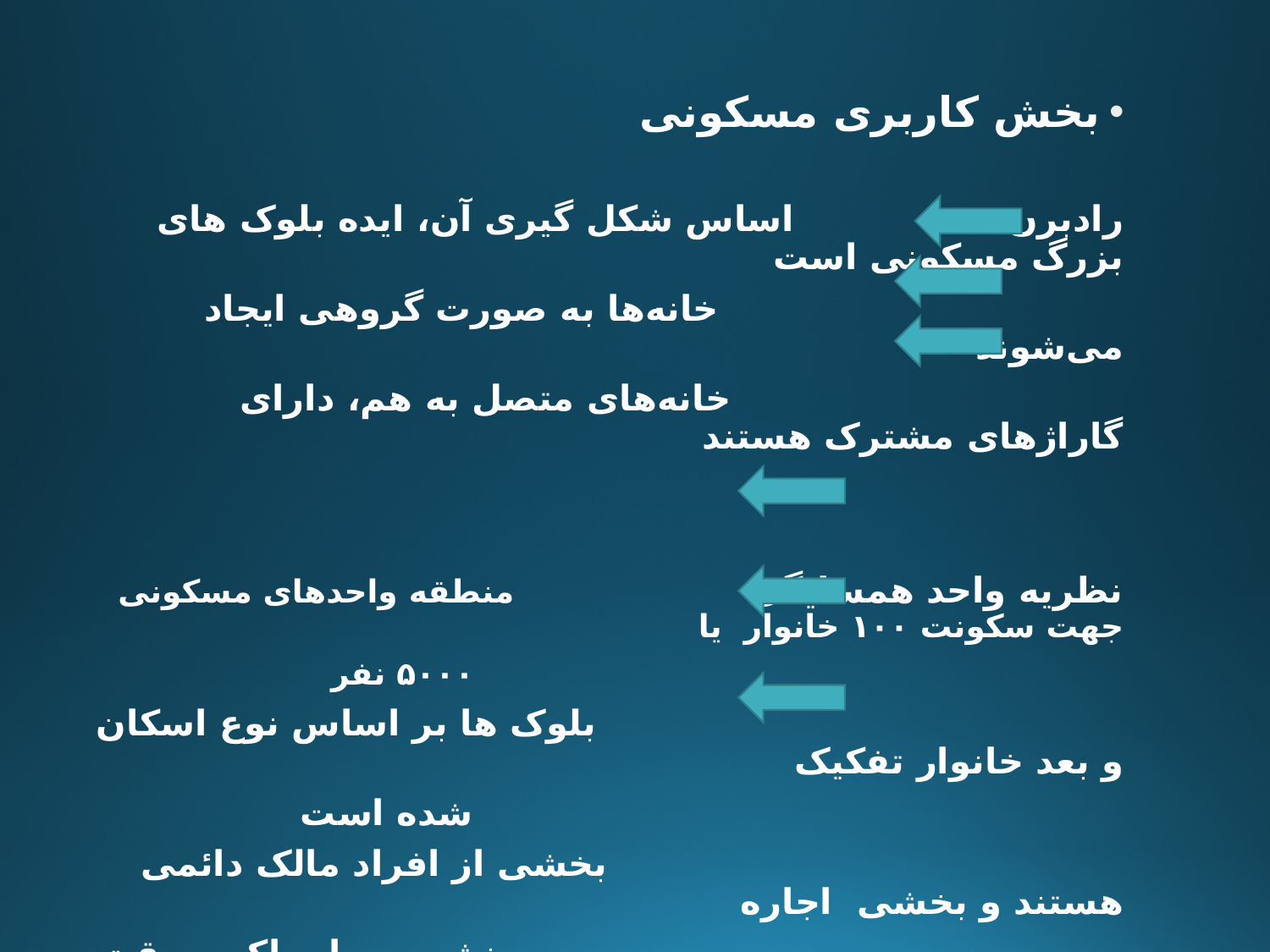

بخش کاربری مسکونی

رادبرن                   اساس شکل گیری آن، ایده بلوک های بزرگ مسکونی است
                                 خانه‌ها به ‌صورت گروهى ايجاد مى‌شوند
                                خانه‌هاى متصل به هم، داراى گاراژهاى مشترک هستند

نظریه واحد همسایگی                   منطقه واحدهای مسکونی جهت سکونت ۱۰۰ خانوار  یا
                                                           ۵۰۰۰ نفر
                                               بلوک ها بر اساس نوع اسکان و بعد خانوار تفکیک
                                                     شده است
                                              بخشی از افراد مالک دائمی هستند و بخشی  اجاره
                                                   نشین و یا ساکن موقت